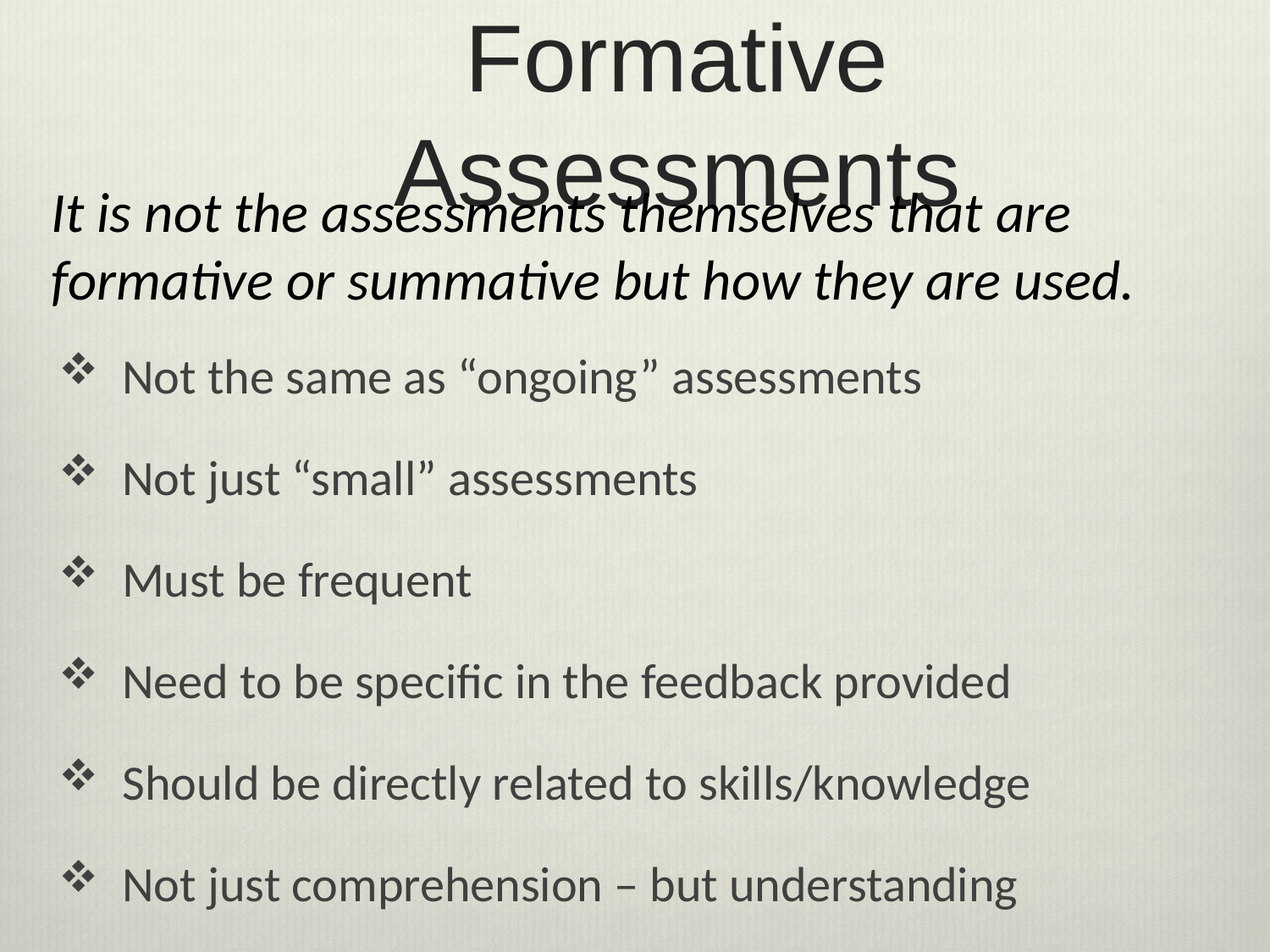

# Formative Assessments
It is not the assessments themselves that are formative or summative but how they are used.

Not the same as “ongoing” assessments
Not just “small” assessments
Must be frequent
Need to be specific in the feedback provided
Should be directly related to skills/knowledge
Not just comprehension – but understanding